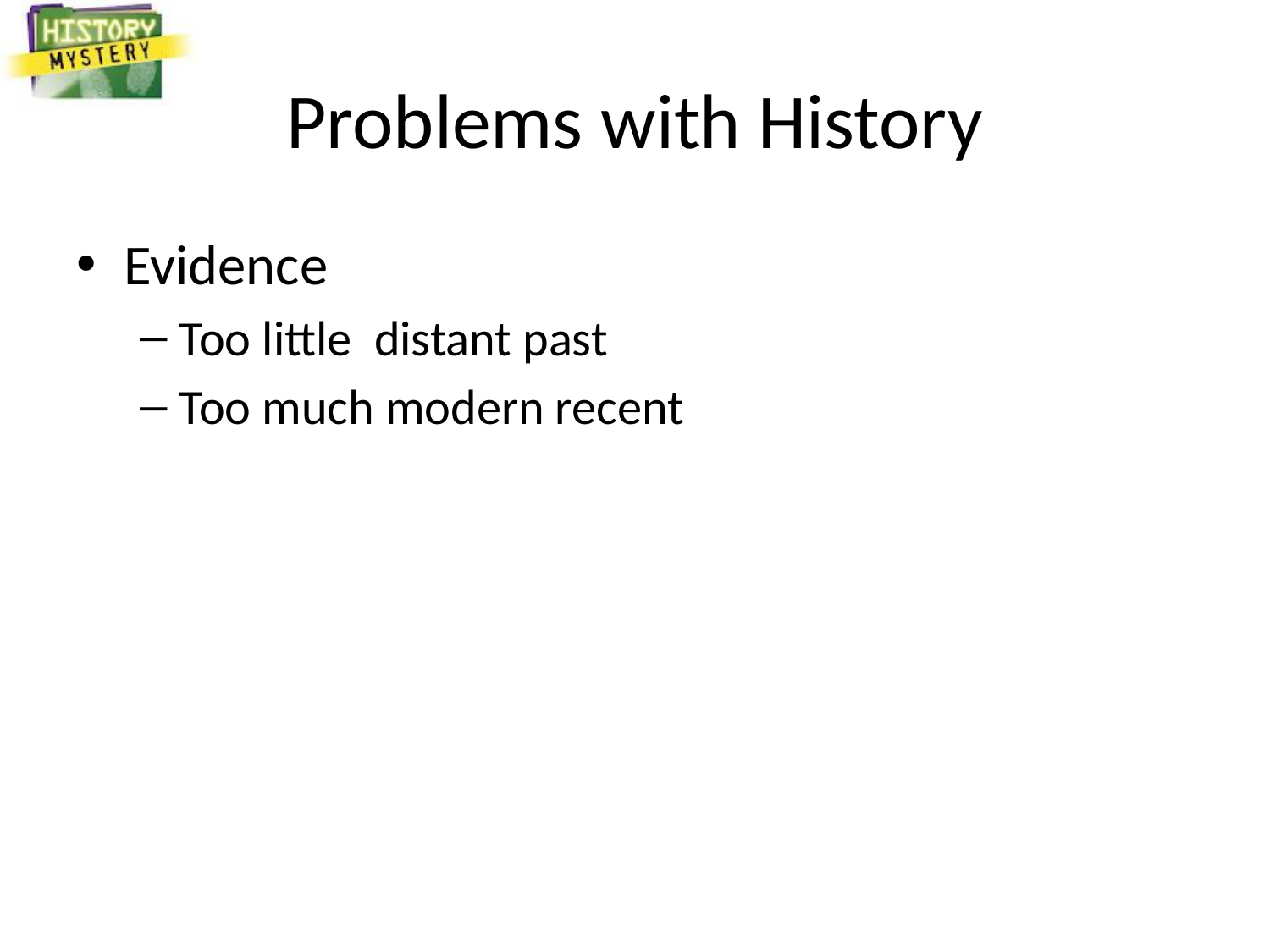

# Problems with History
Evidence
Too little  distant past
Too much modern recent